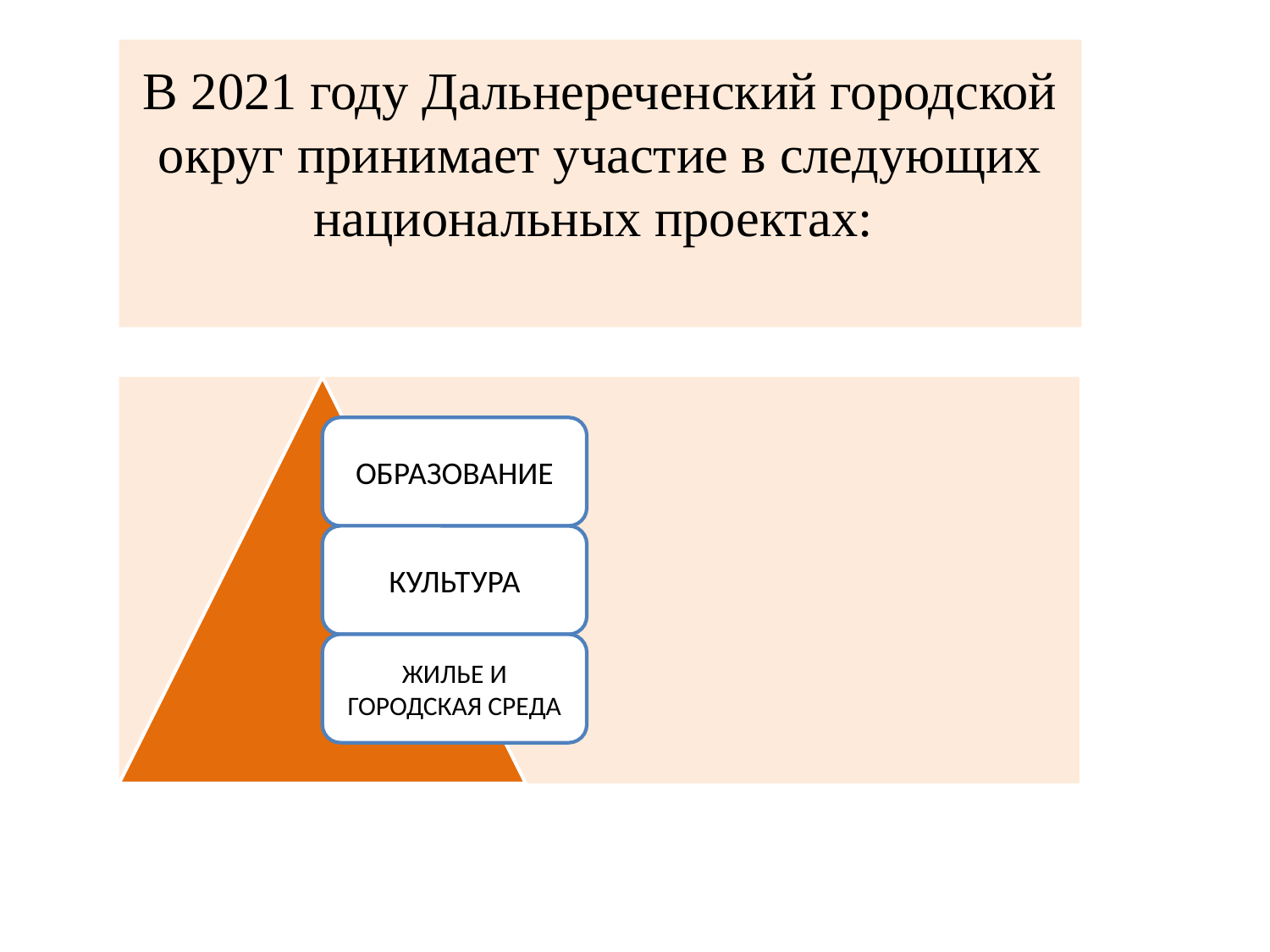

# В 2021 году Дальнереченский городской округ принимает участие в следующих национальных проектах:
ОБРАЗОВАНИЕ
КУЛЬТУРА
ЖИЛЬЕ И ГОРОДСКАЯ СРЕДА